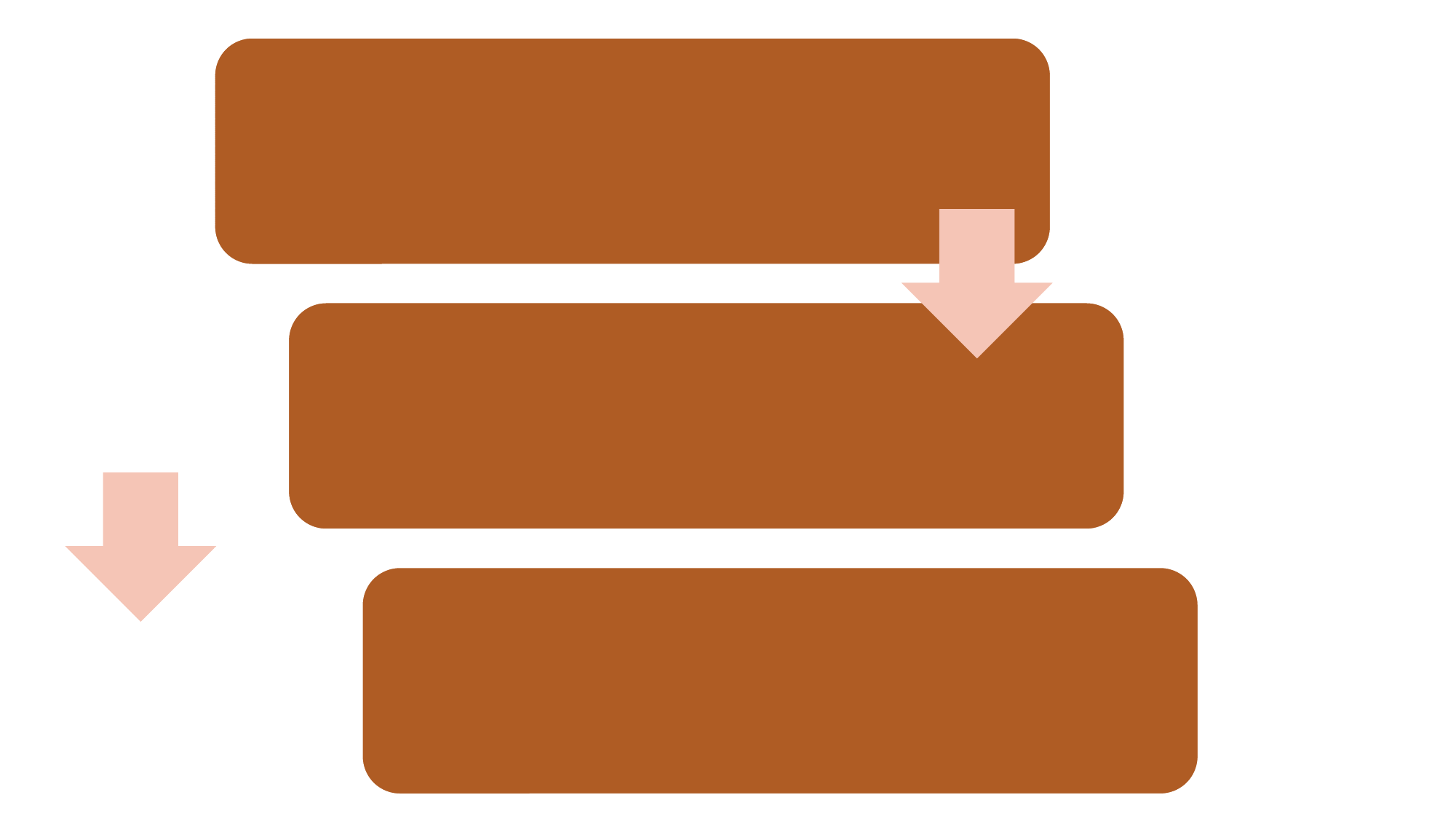

При подсчете резервов увеличения объемов производства продукции за счет использования дополнительного количества трудовых ресурсов необходимо прирост численности персонала умножить на плановый (возможный) уровень производительности труда работников этого предприятия, а за счет дополнительных производственных фондов - их прирост умножить на плановый (возможный) уровень фондоотдачи.